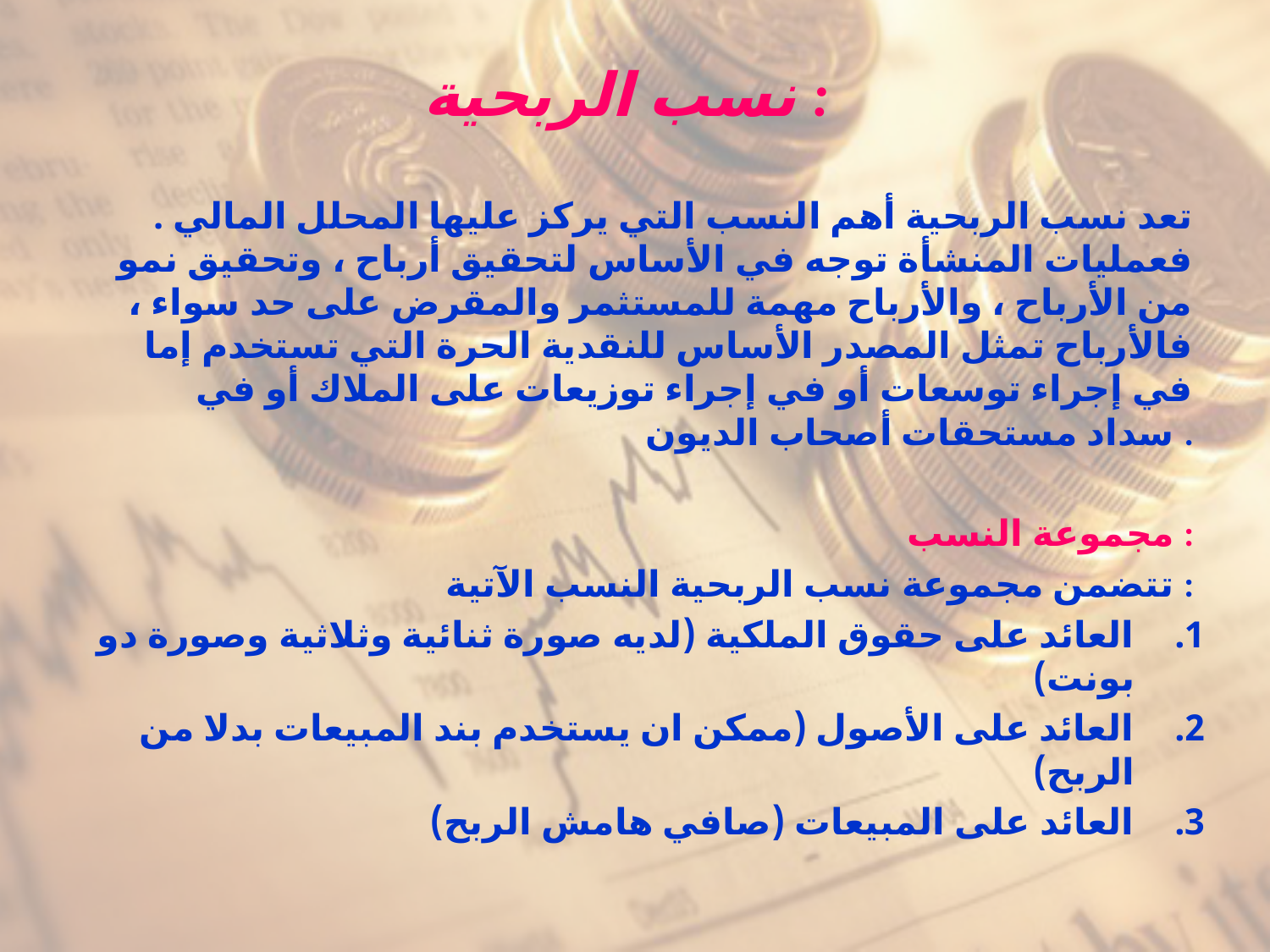

# نسب الربحية :
تعد نسب الربحية أهم النسب التي يركز عليها المحلل المالي . فعمليات المنشأة توجه في الأساس لتحقيق أرباح ، وتحقيق نمو من الأرباح ، والأرباح مهمة للمستثمر والمقرض على حد سواء ، فالأرباح تمثل المصدر الأساس للنقدية الحرة التي تستخدم إما في إجراء توسعات أو في إجراء توزيعات على الملاك أو في سداد مستحقات أصحاب الديون .

مجموعة النسب :
تتضمن مجموعة نسب الربحية النسب الآتية :
العائد على حقوق الملكية (لديه صورة ثنائية وثلاثية وصورة دو بونت)
العائد على الأصول (ممكن ان يستخدم بند المبيعات بدلا من الربح)
العائد على المبيعات (صافي هامش الربح)